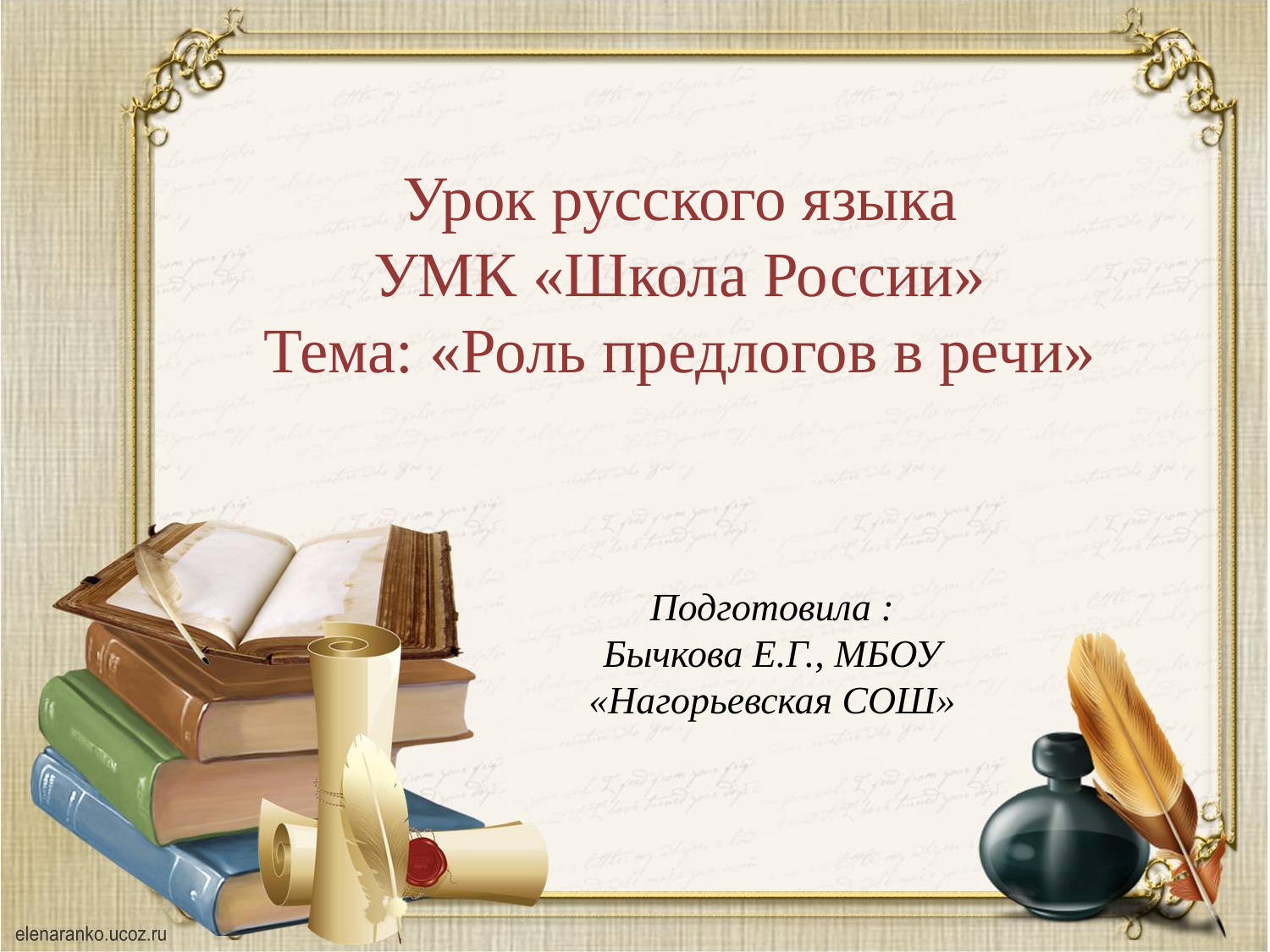

Урок русского языка
УМК «Школа России»
Тема: «Роль предлогов в речи»
Подготовила :
Бычкова Е.Г., МБОУ «Нагорьевская СОШ»